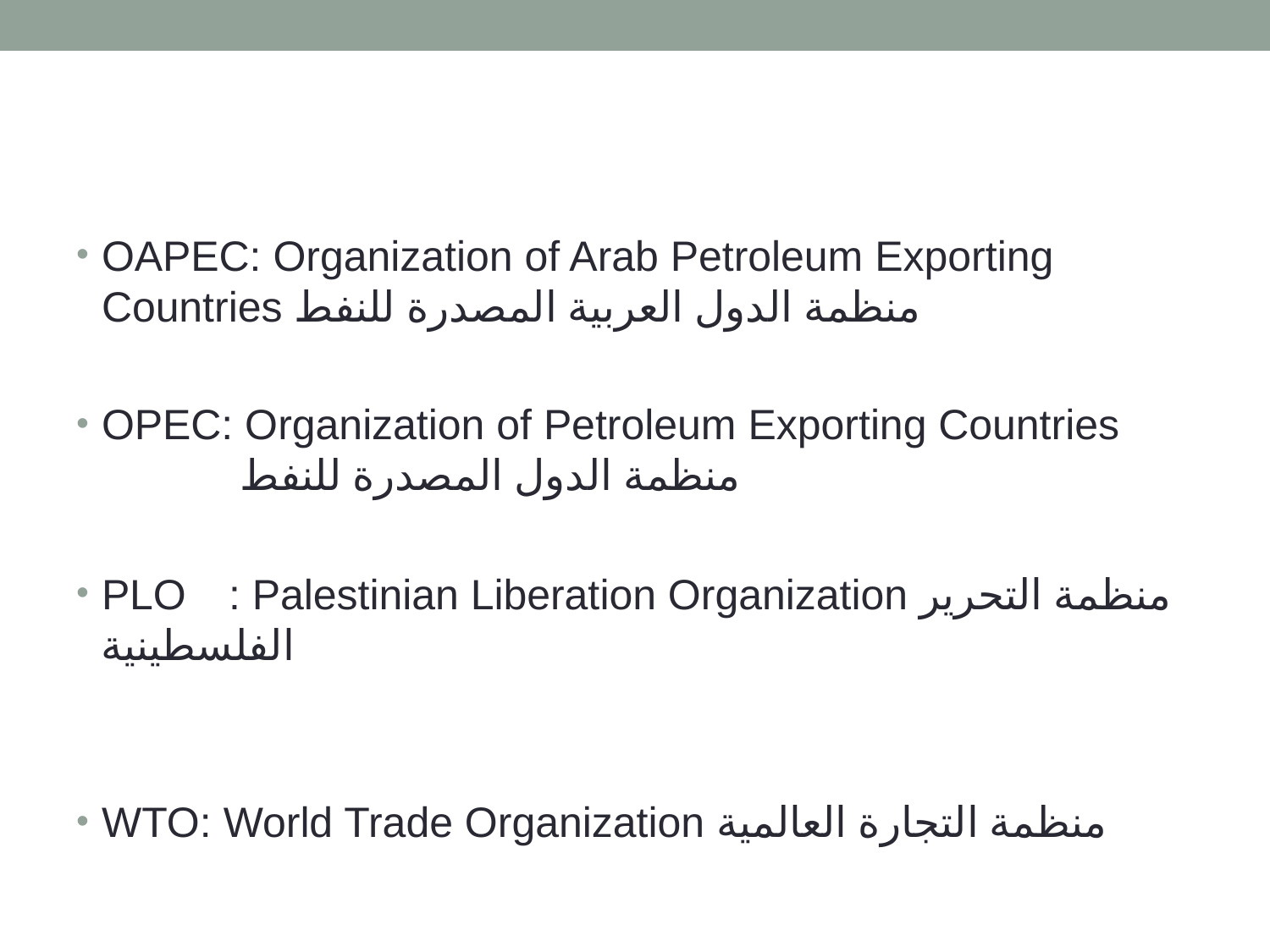

OAPEC: Organization of Arab Petroleum Exporting Countries منظمة الدول العربية المصدرة للنفط

OPEC: Organization of Petroleum Exporting Countries	 منظمة الدول المصدرة للنفط

PLO	: Palestinian Liberation Organization منظمة التحرير الفلسطينية

WTO: World Trade Organization منظمة التجارة العالمية